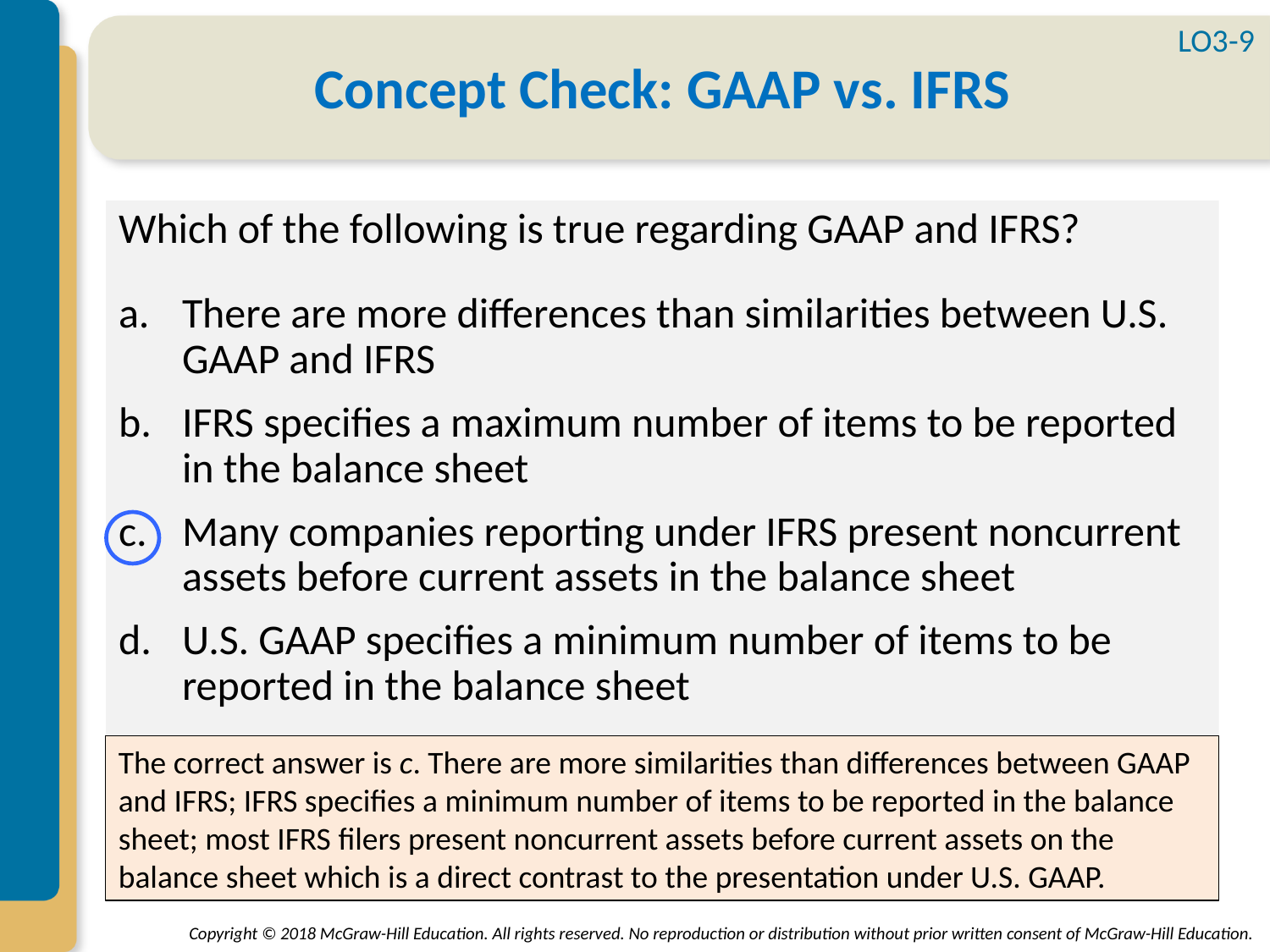

LO3-9
# Concept Check: GAAP vs. IFRS
Which of the following is true regarding GAAP and IFRS?
There are more differences than similarities between U.S. GAAP and IFRS
IFRS specifies a maximum number of items to be reported in the balance sheet
Many companies reporting under IFRS present noncurrent assets before current assets in the balance sheet
U.S. GAAP specifies a minimum number of items to be reported in the balance sheet

The correct answer is c. There are more similarities than differences between GAAP and IFRS; IFRS specifies a minimum number of items to be reported in the balance sheet; most IFRS filers present noncurrent assets before current assets on the balance sheet which is a direct contrast to the presentation under U.S. GAAP.